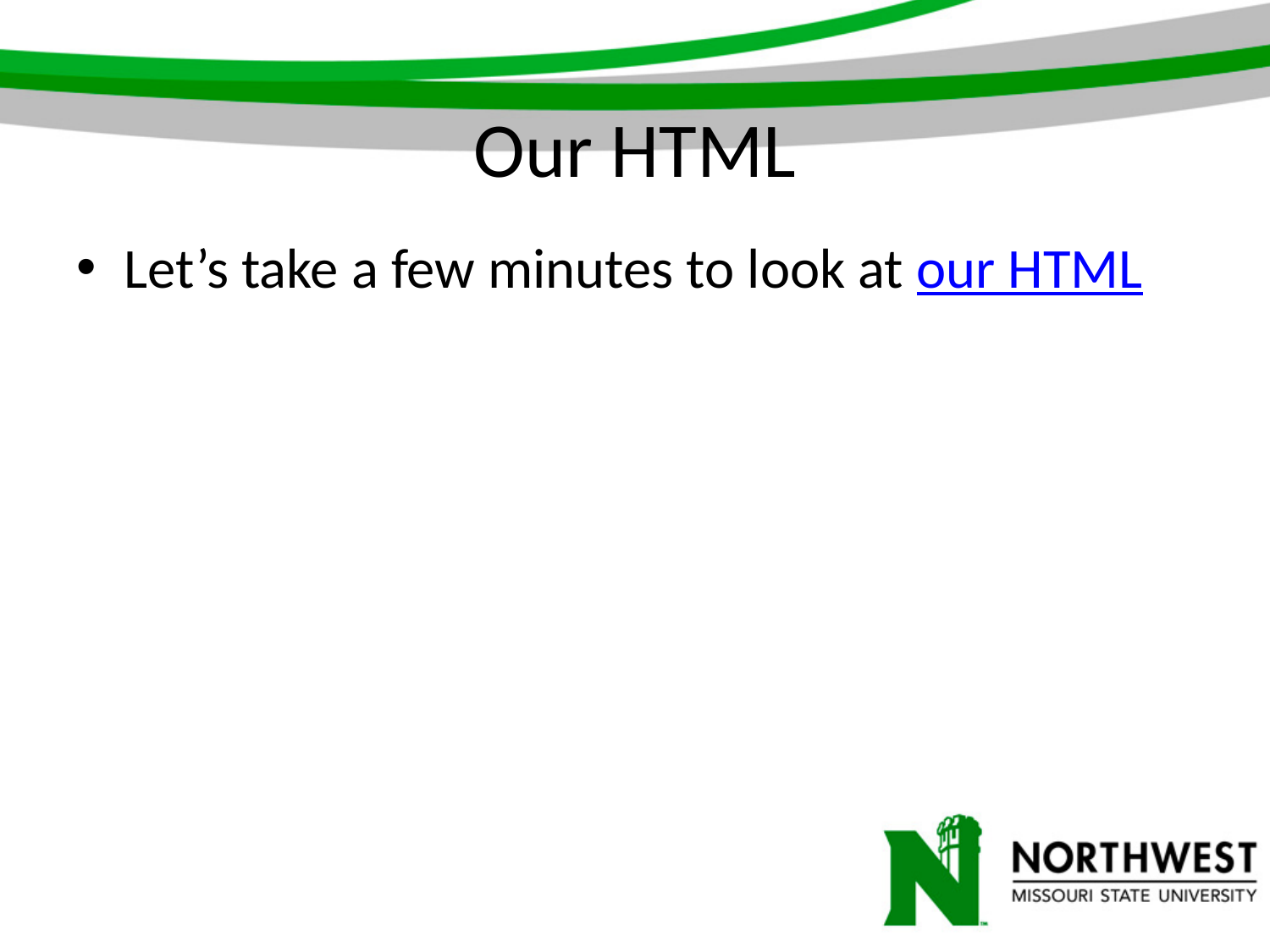

# Our HTML
Let’s take a few minutes to look at our HTML